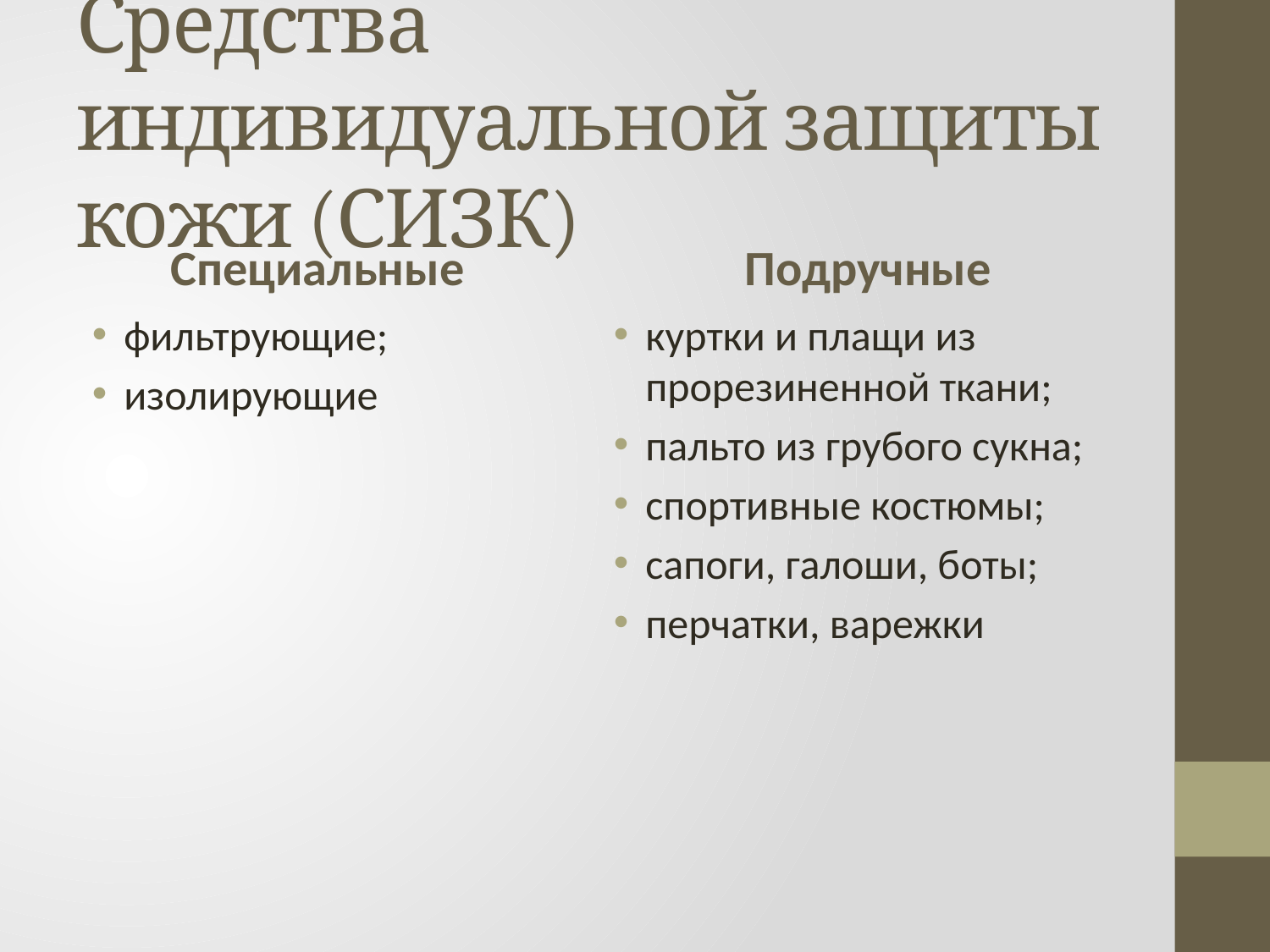

# Средства индивидуальной защиты кожи (СИЗК)
Специальные
Подручные
фильтрующие;
изолирующие
куртки и плащи из прорезиненной ткани;
пальто из грубого сукна;
спортивные костюмы;
сапоги, галоши, боты;
перчатки, варежки